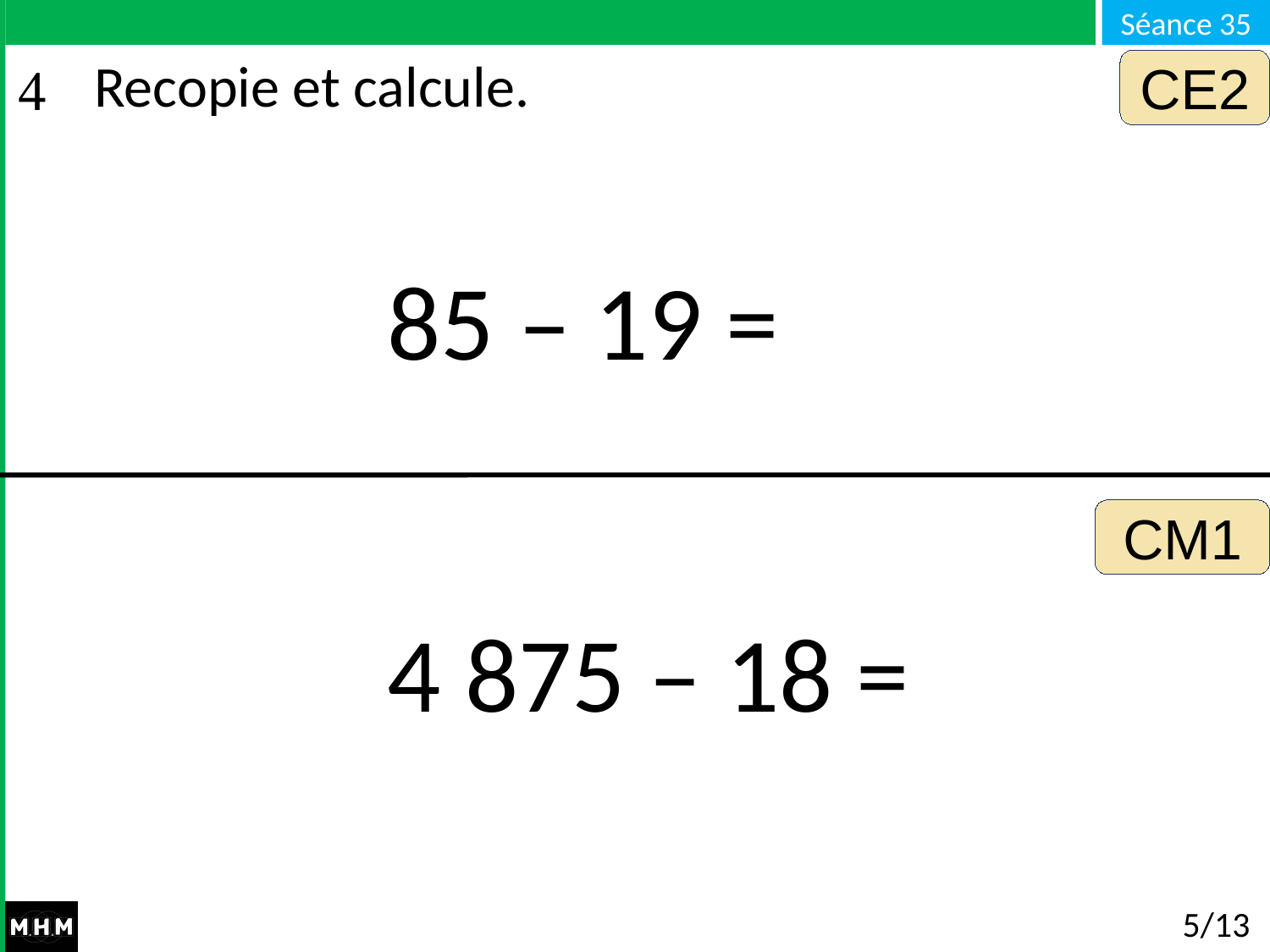

CE2
# Recopie et calcule.
85 – 19 =

CM1
4 875 – 18 =
5/13